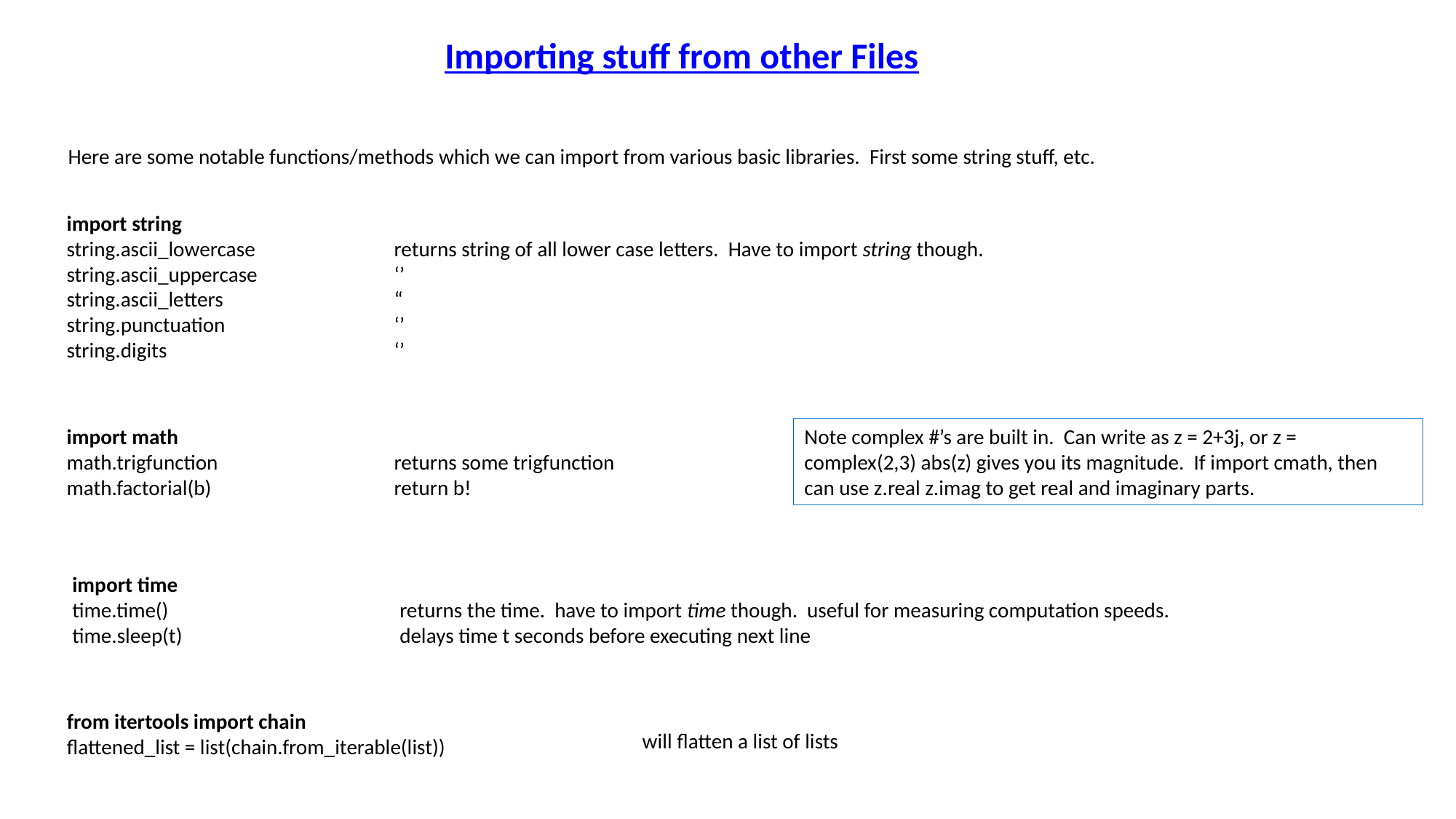

Importing stuff from other Files
Here are some notable functions/methods which we can import from various basic libraries.  First some string stuff, etc.
import string
string.ascii_lowercase		returns string of all lower case letters.  Have to import string though.
string.ascii_uppercase		‘’
string.ascii_letters		“
string.punctuation		‘’
string.digits			‘’
import math
math.trigfunction		returns some trigfunction
math.factorial(b)		return b!
Note complex #’s are built in.  Can write as z = 2+3j, or z = complex(2,3) abs(z) gives you its magnitude.  If import cmath, then can use z.real z.imag to get real and imaginary parts.
import time
time.time()			returns the time.  have to import time though.  useful for measuring computation speeds.
time.sleep(t)		delays time t seconds before executing next line
from itertools import chain
flattened_list = list(chain.from_iterable(list))
will flatten a list of lists